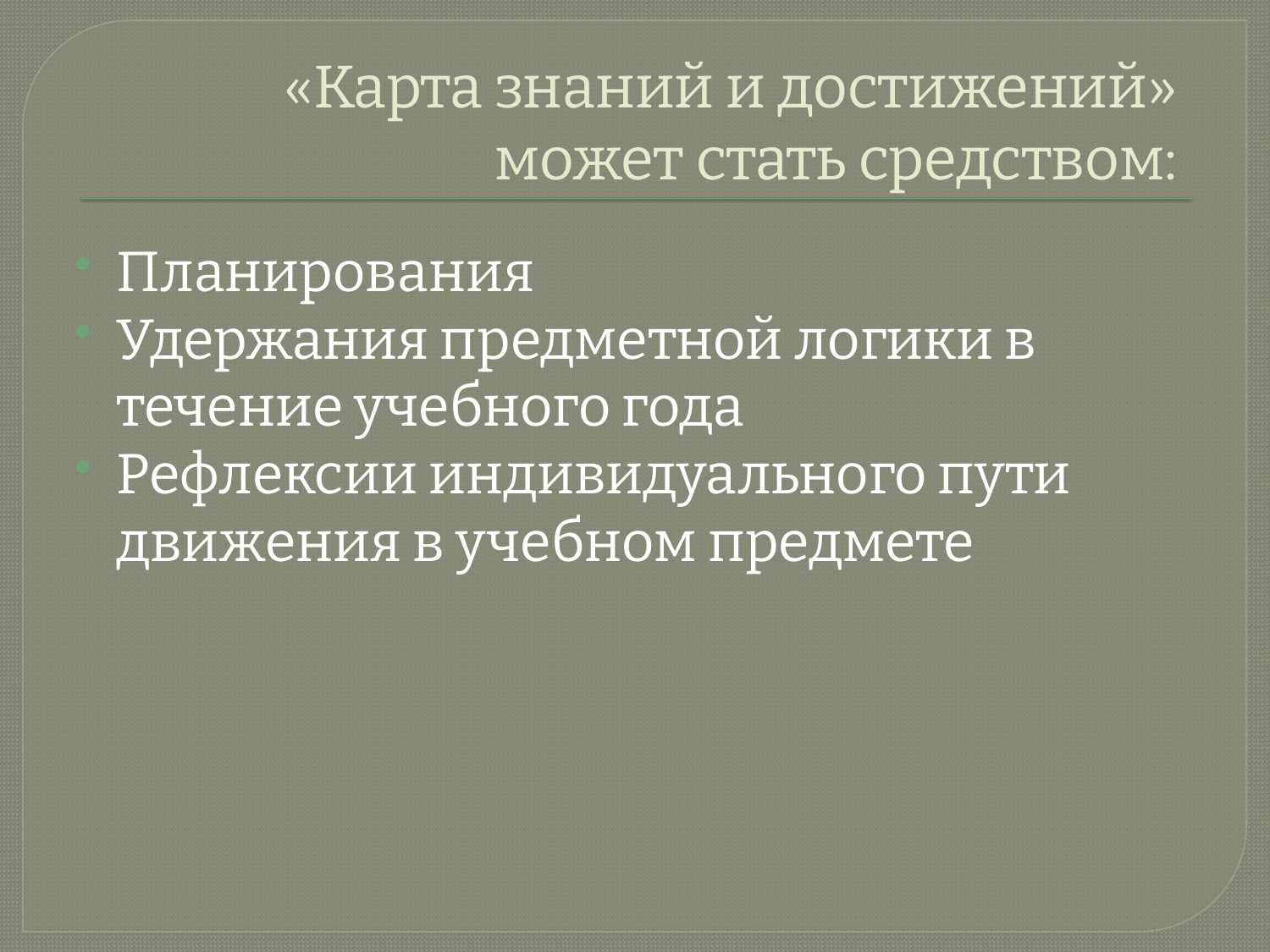

# «Карта знаний и достижений» может стать средством:
Планирования
Удержания предметной логики в течение учебного года
Рефлексии индивидуального пути движения в учебном предмете